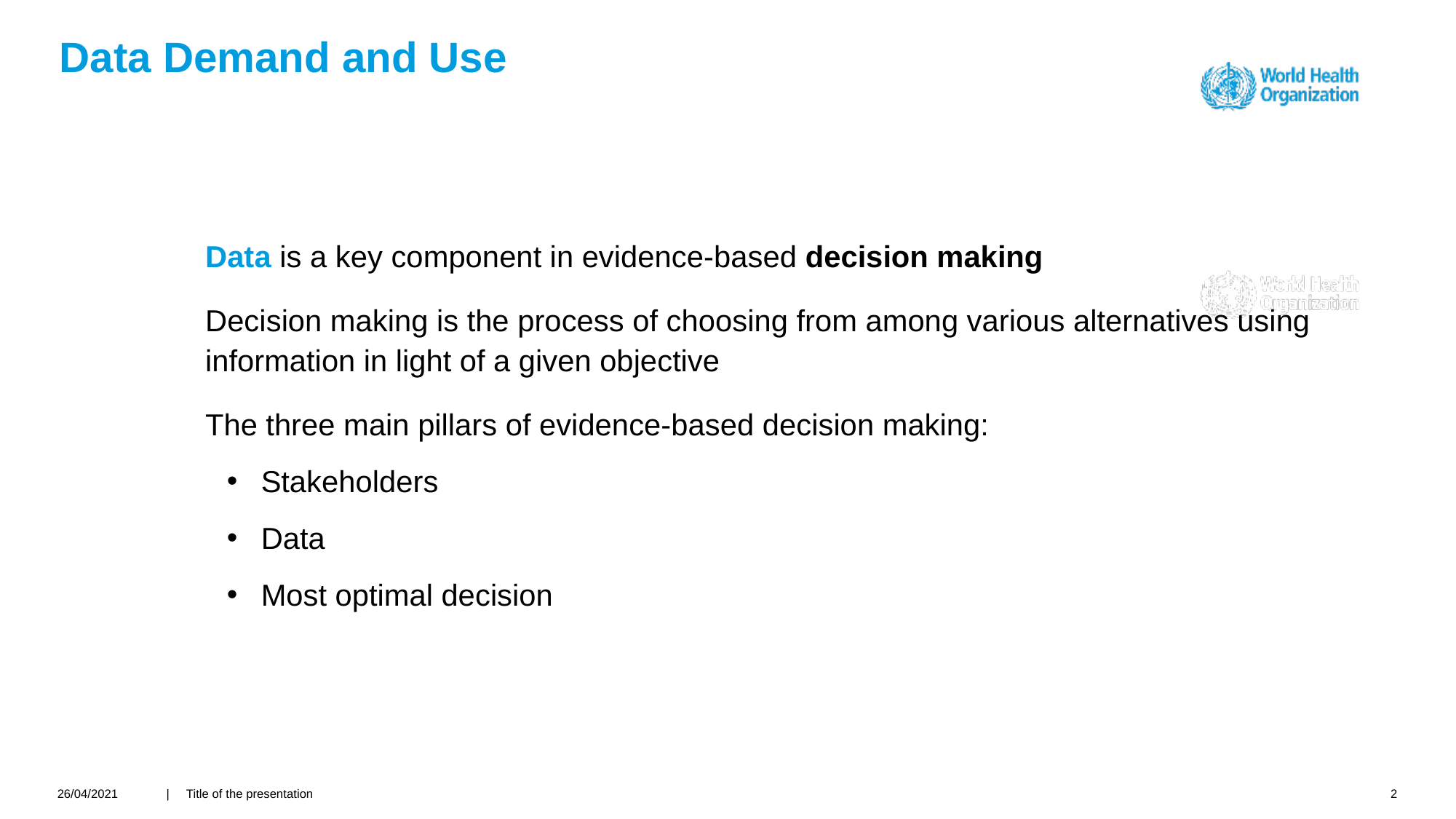

# Data Demand and Use

Data is a key component in evidence-based decision making
Decision making is the process of choosing from among various alternatives using information in light of a given objective
The three main pillars of evidence-based decision making:
Stakeholders
Data
Most optimal decision

26/04/2021
|     Title of the presentation
2